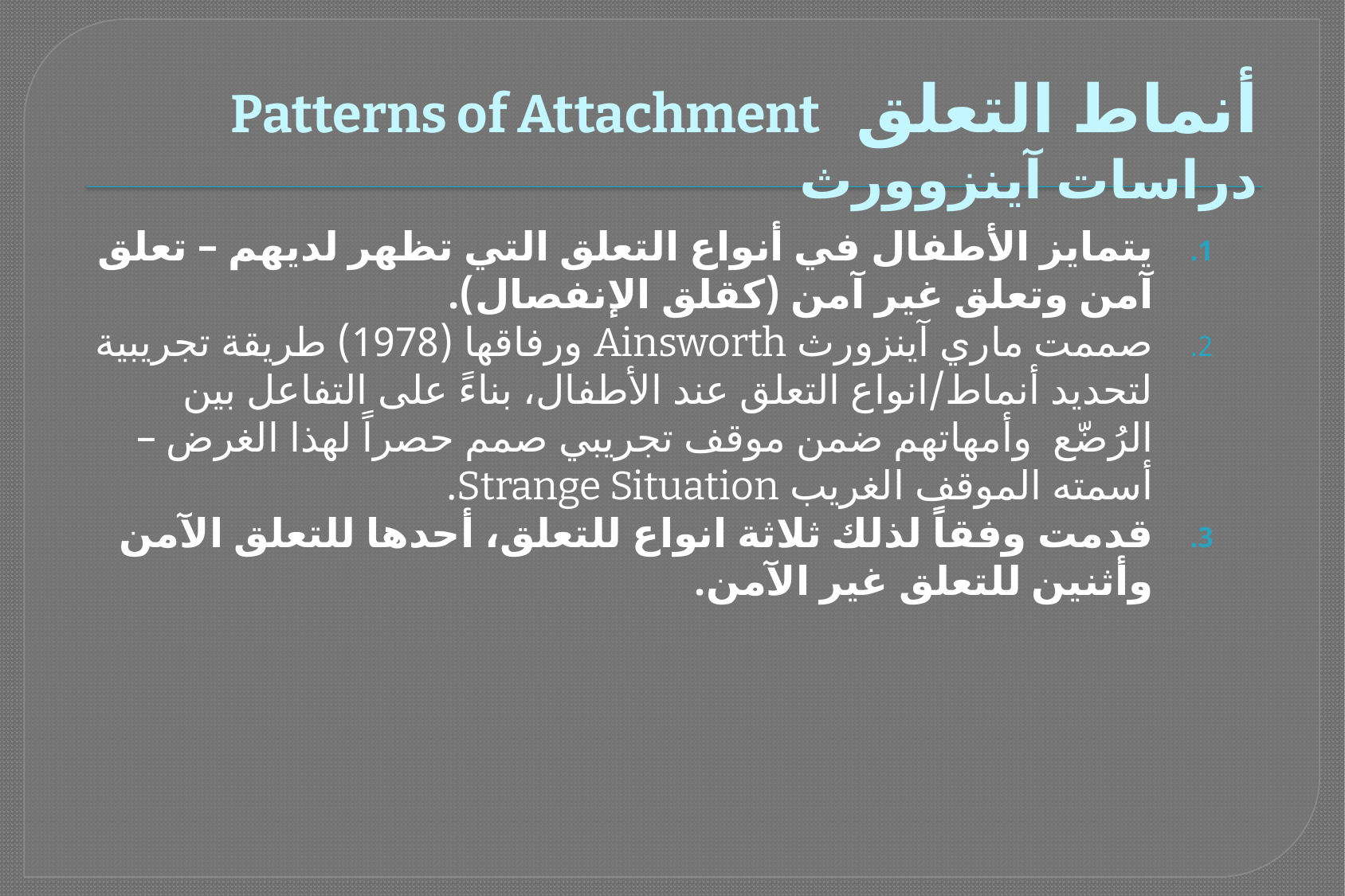

# أنماط التعلق  Patterns of Attachment دراسات آينزوورث
يتمايز الأطفال في أنواع التعلق التي تظهر لديهم – تعلق آمن وتعلق غير آمن (كقلق الإنفصال).
صممت ماري آينزورث Ainsworth ورفاقها (1978) طريقة تجريبية لتحديد أنماط/انواع التعلق عند الأطفال، بناءً على التفاعل بين الرُضّع  وأمهاتهم ضمن موقف تجريبي صمم حصراً لهذا الغرض – أسمته الموقف الغريب Strange Situation.
قدمت وفقاً لذلك ثلاثة انواع للتعلق، أحدها للتعلق الآمن وأثنين للتعلق غير الآمن.